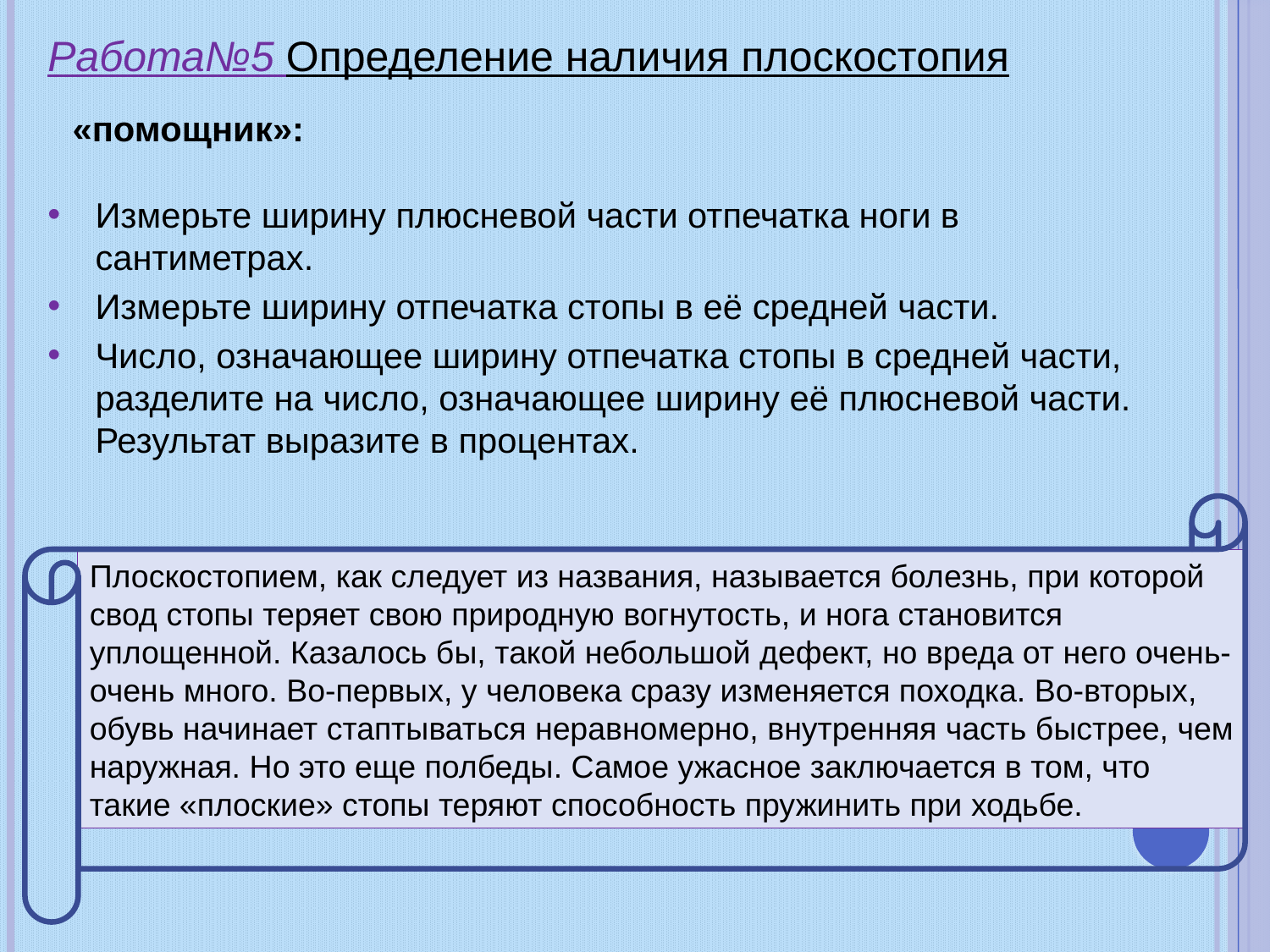

# Работа№5 Определение наличия плоскостопия
«помощник»:
Измерьте ширину плюсневой части отпечатка ноги в сантиметрах.
Измерьте ширину отпечатка стопы в её средней части.
Число, означающее ширину отпечатка стопы в средней части, разделите на число, означающее ширину её плюсневой части. Результат выразите в процентах.

Плоскостопием, как следует из названия, называется болезнь, при которой свод стопы теряет свою природную вогнутость, и нога становится уплощенной. Казалось бы, такой небольшой дефект, но вреда от него очень-очень много. Во-первых, у человека сразу изменяется походка. Во-вторых, обувь начинает стаптываться неравномерно, внутренняя часть быстрее, чем наружная. Но это еще полбеды. Самое ужасное заключается в том, что такие «плоские» стопы теряют способность пружинить при ходьбе.